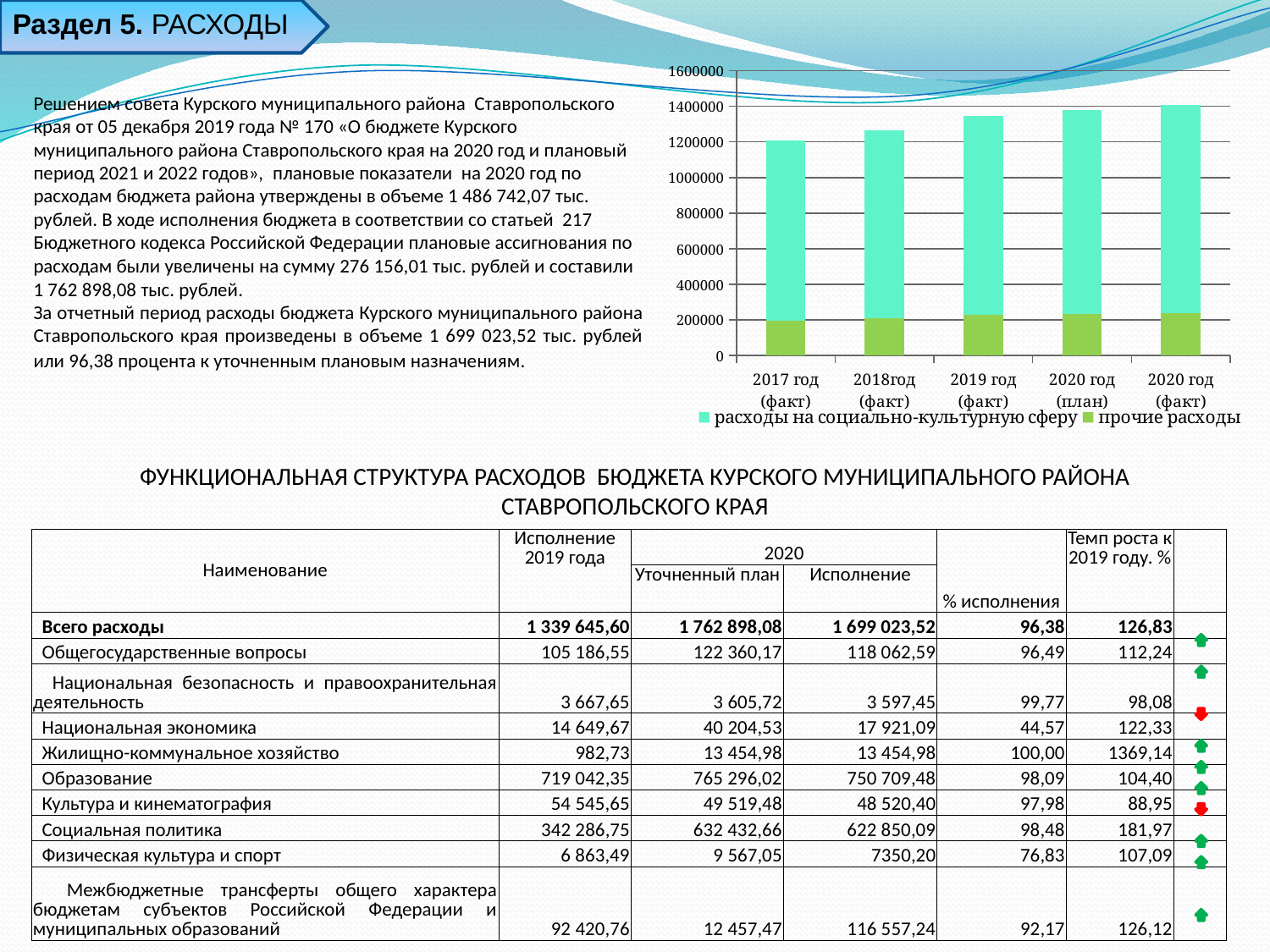

Раздел 5. РАСХОДЫ

### Chart

| Category | прочие расходы | расходы на социально-культурную сферу |
|---|---|---|
| 2017 год (факт) | 194943.5 | 1013244.3 |
| 2018год (факт) | 211006.2400000001 | 1054048.6 |
| 2019 год (факт) | 228352.78 | 1118476.75 |
| 2020 год (план) | 232456.0 | 1148945.78 |
| 2020 год (факт) | 238469.0 | 1168245.0 |
Решением совета Курского муниципального района  Ставропольского края от 05 декабря 2019 года № 170 «О бюджете Курского муниципального района Ставропольского края на 2020 год и плановый период 2021 и 2022 годов»,  плановые показатели  на 2020 год по расходам бюджета района утверждены в объеме 1 486 742,07 тыс. рублей. В ходе исполнения бюджета в соответствии со статьей  217 Бюджетного кодекса Российской Федерации плановые ассигнования по расходам были увеличены на сумму 276 156,01 тыс. рублей и составили 1 762 898,08 тыс. рублей.
За отчетный период расходы бюджета Курского муниципального района Ставропольского края произведены в объеме 1 699 023,52 тыс. рублей или 96,38 процента к уточненным плановым назначениям.
ФУНКЦИОНАЛЬНАЯ СТРУКТУРА РАСХОДОВ  БЮДЖЕТА КУРСКОГО МУНИЦИПАЛЬНОГО РАЙОНА СТАВРОПОЛЬСКОГО КРАЯ
| Наименование | Исполнение 2019 года | 2020 |  | % исполнения | Темп роста к 2019 году. % |  |
| --- | --- | --- | --- | --- | --- | --- |
|  |  | Уточненный план | Исполнение |  |  |  |
| Всего расходы | 1 339 645,60 | 1 762 898,08 | 1 699 023,52 | 96,38 | 126,83 |  |
| Общегосударственные вопросы | 105 186,55 | 122 360,17 | 118 062,59 | 96,49 | 112,24 |  |
| Национальная безопасность и правоохранительная деятельность | 3 667,65 | 3 605,72 | 3 597,45 | 99,77 | 98,08 |  |
| Национальная экономика | 14 649,67 | 40 204,53 | 17 921,09 | 44,57 | 122,33 |  |
| Жилищно-коммунальное хозяйство | 982,73 | 13 454,98 | 13 454,98 | 100,00 | 1369,14 |  |
| Образование | 719 042,35 | 765 296,02 | 750 709,48 | 98,09 | 104,40 |  |
| Культура и кинематография | 54 545,65 | 49 519,48 | 48 520,40 | 97,98 | 88,95 |  |
| Социальная политика | 342 286,75 | 632 432,66 | 622 850,09 | 98,48 | 181,97 |  |
| Физическая культура и спорт | 6 863,49 | 9 567,05 | 7350,20 | 76,83 | 107,09 |  |
| Межбюджетные трансферты общего характера бюджетам субъектов Российской Федерации и муниципальных образований | 92 420,76 | 12 457,47 | 116 557,24 | 92,17 | 126,12 |  |